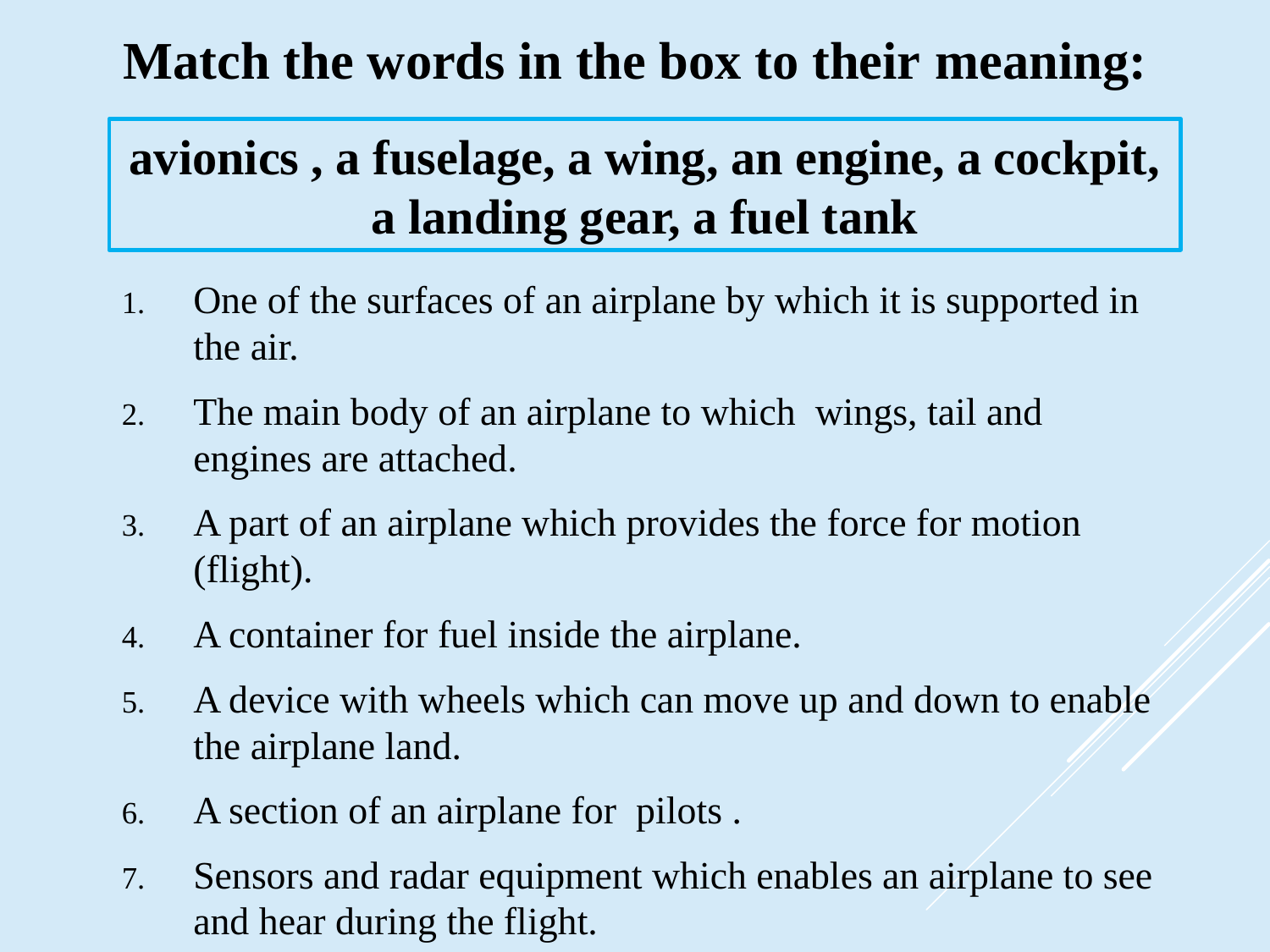

# Match the words in the box to their meaning:
avionics , a fuselage, a wing, an engine, a cockpit, a landing gear, a fuel tank
One of the surfaces of an airplane by which it is supported in the air.
The main body of an airplane to which  wings, tail and engines are attached.
A part of an airplane which provides the force for motion (flight).
A container for fuel inside the airplane.
A device with wheels which can move up and down to enable the airplane land.
A section of an airplane for  pilots .
Sensors and radar equipment which enables an airplane to see and hear during the flight.